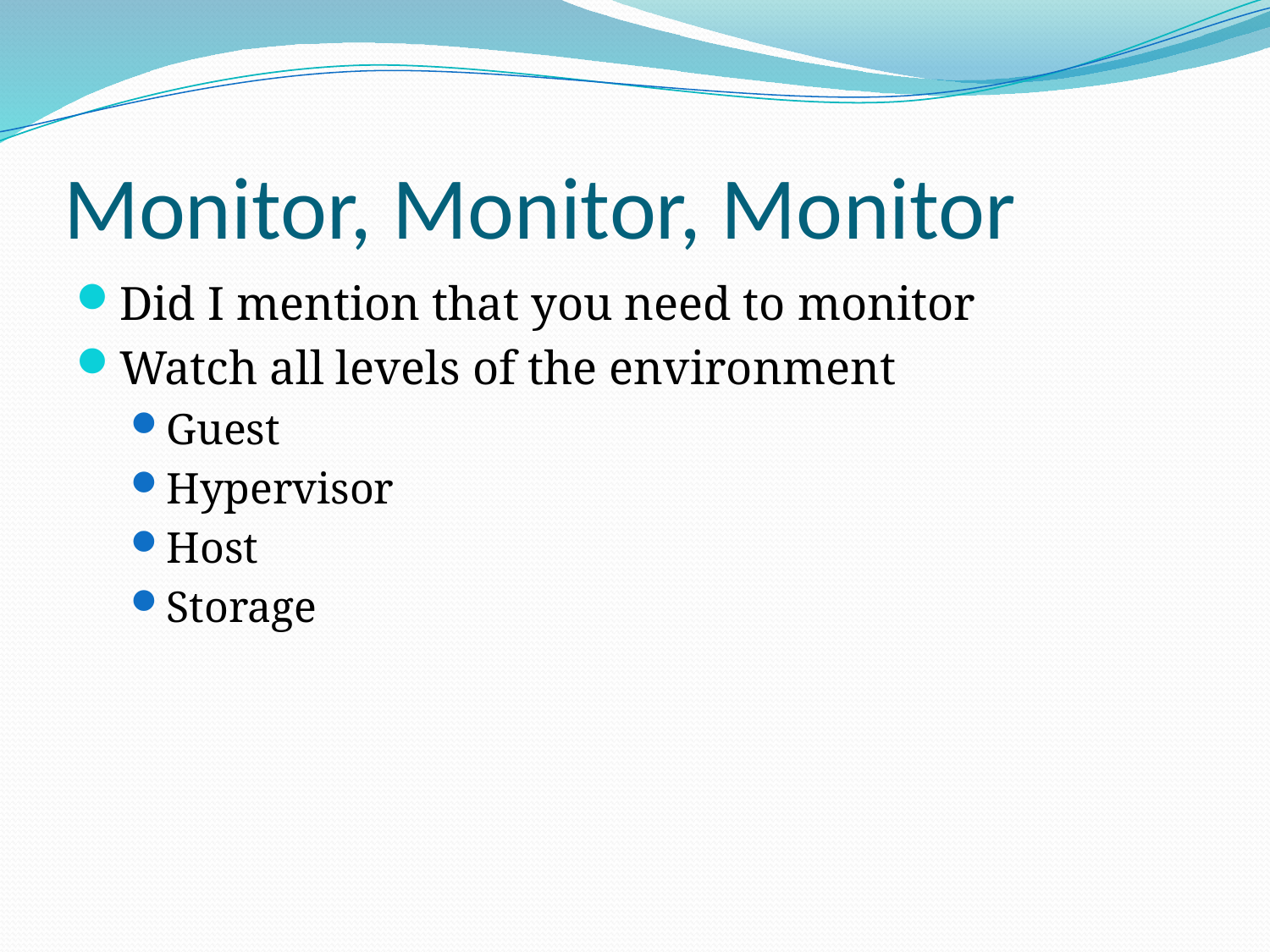

# Monitor, Monitor, Monitor
Did I mention that you need to monitor
Watch all levels of the environment
Guest
Hypervisor
Host
Storage